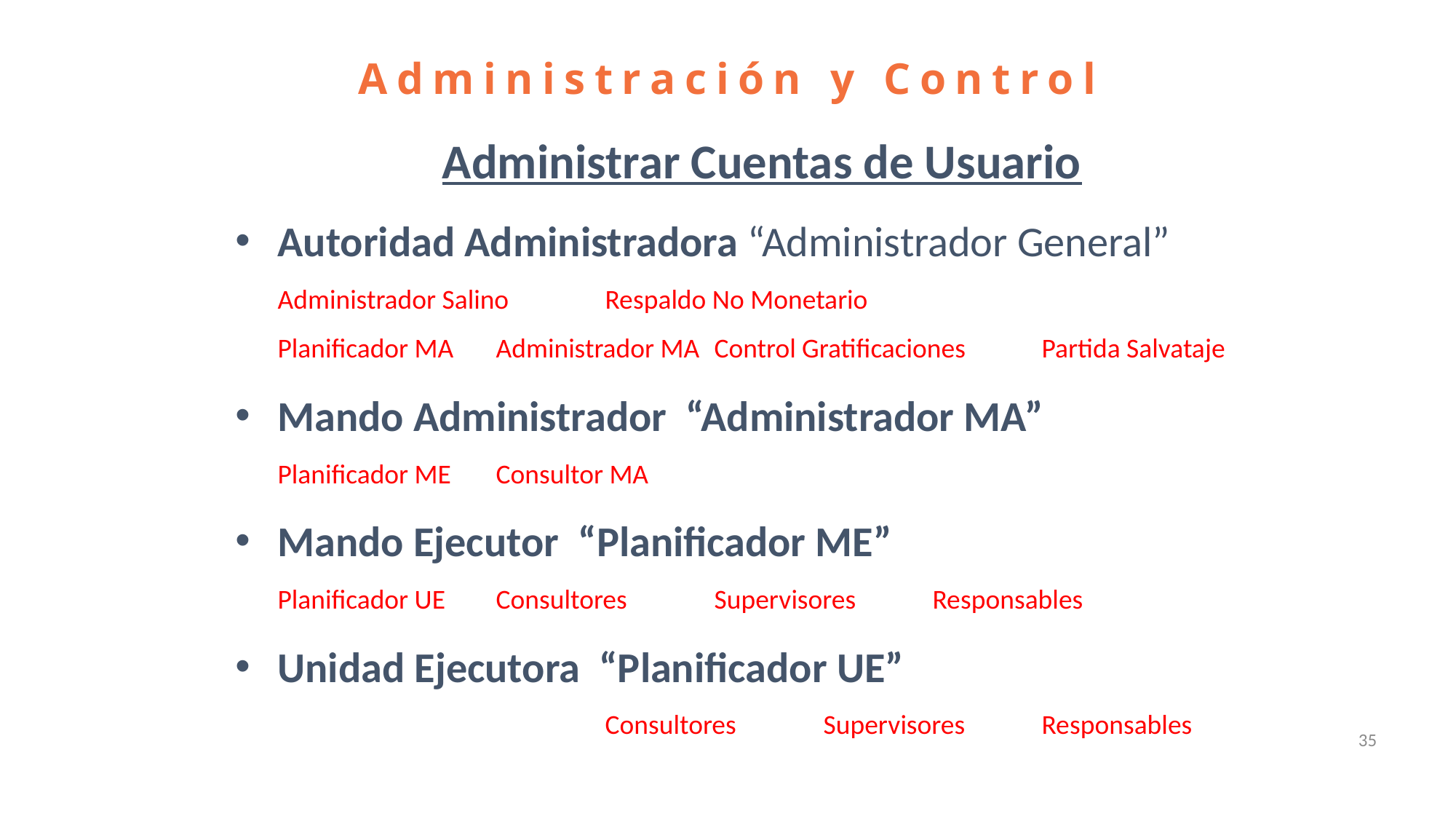

Administración y Control
		Administrar Cuentas de Usuario
Autoridad Administradora “Administrador General”
Administrador Salino	Respaldo No Monetario
Planificador MA	Administrador MA	Control Gratificaciones	Partida Salvataje
Mando Administrador  “Administrador MA”
Planificador ME	Consultor MA
Mando Ejecutor  “Planificador ME”
Planificador UE	Consultores	Supervisores	Responsables
Unidad Ejecutora  “Planificador UE”
			Consultores	Supervisores	Responsables

35